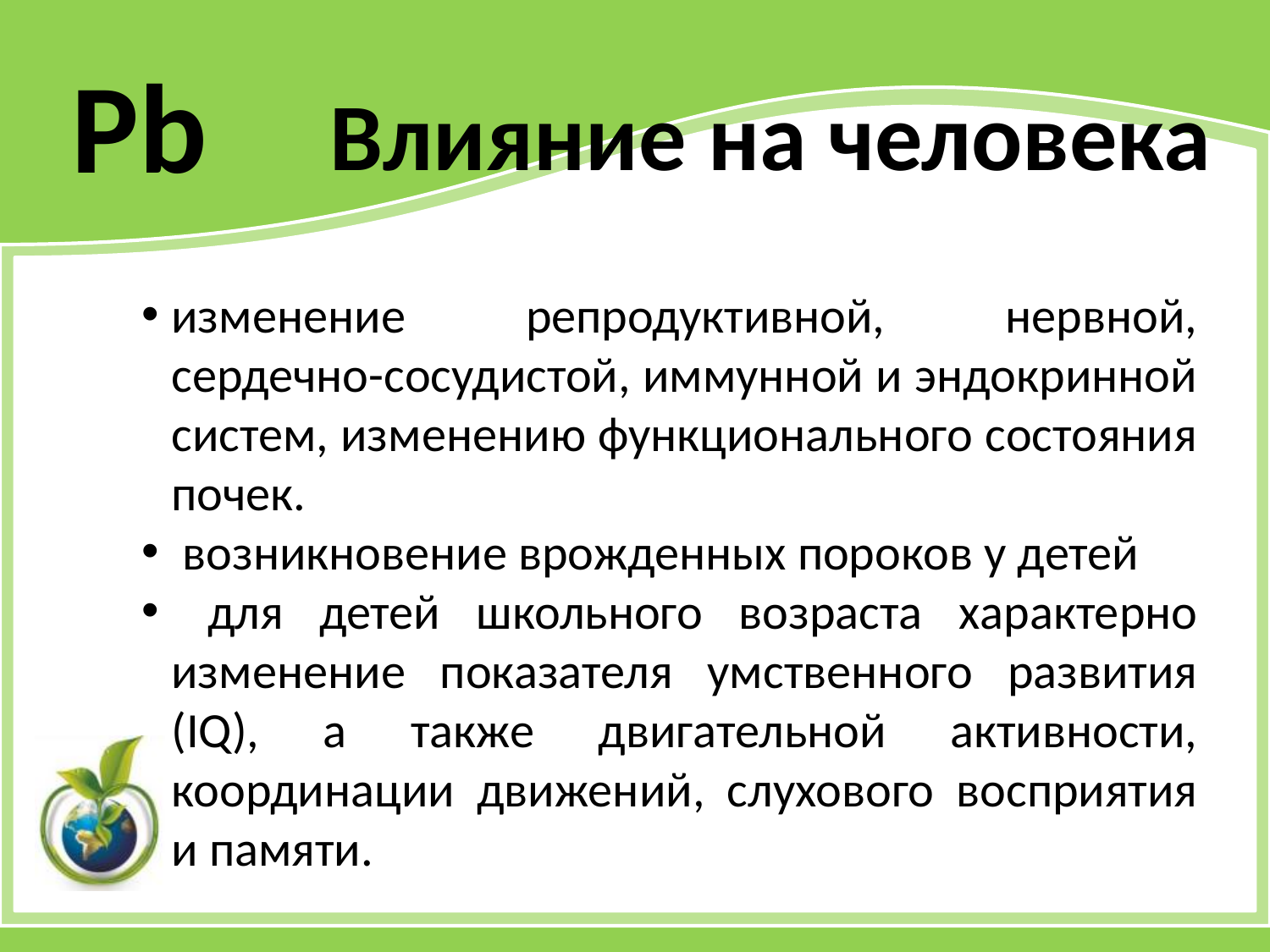

Pb
Влияние на человека
изменение репродуктивной, нервной, сердечно-сосудистой, иммунной и эндокринной систем, изменению функционального состояния почек.
 возникновение врожденных пороков у детей
 для детей школьного возраста характерно изменение показателя умственного развития (IQ), а также двигательной активности, координации движений, слухового восприятия и памяти.